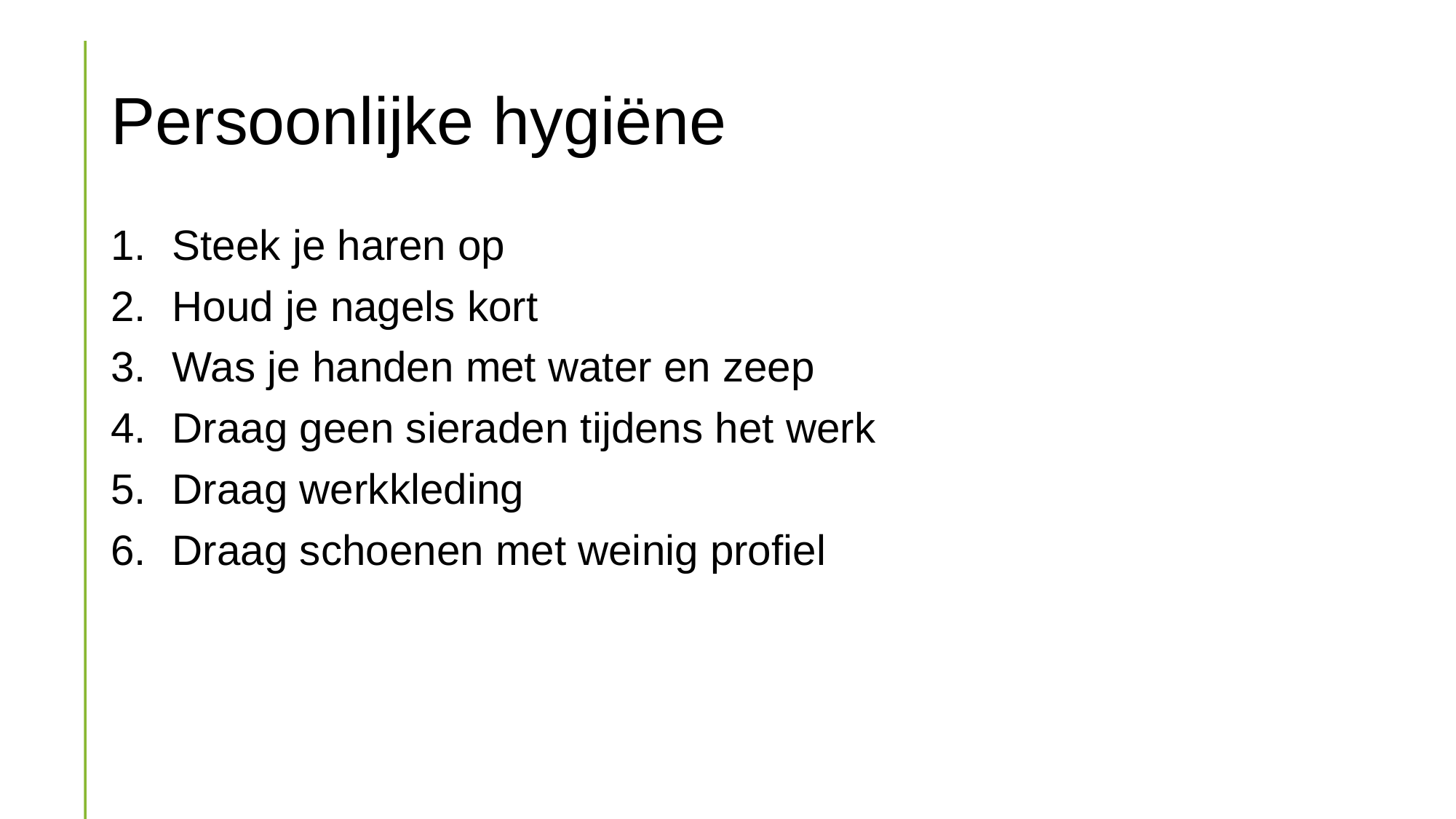

# Persoonlijke hygiëne
Steek je haren op
Houd je nagels kort
Was je handen met water en zeep
Draag geen sieraden tijdens het werk
Draag werkkleding
Draag schoenen met weinig profiel